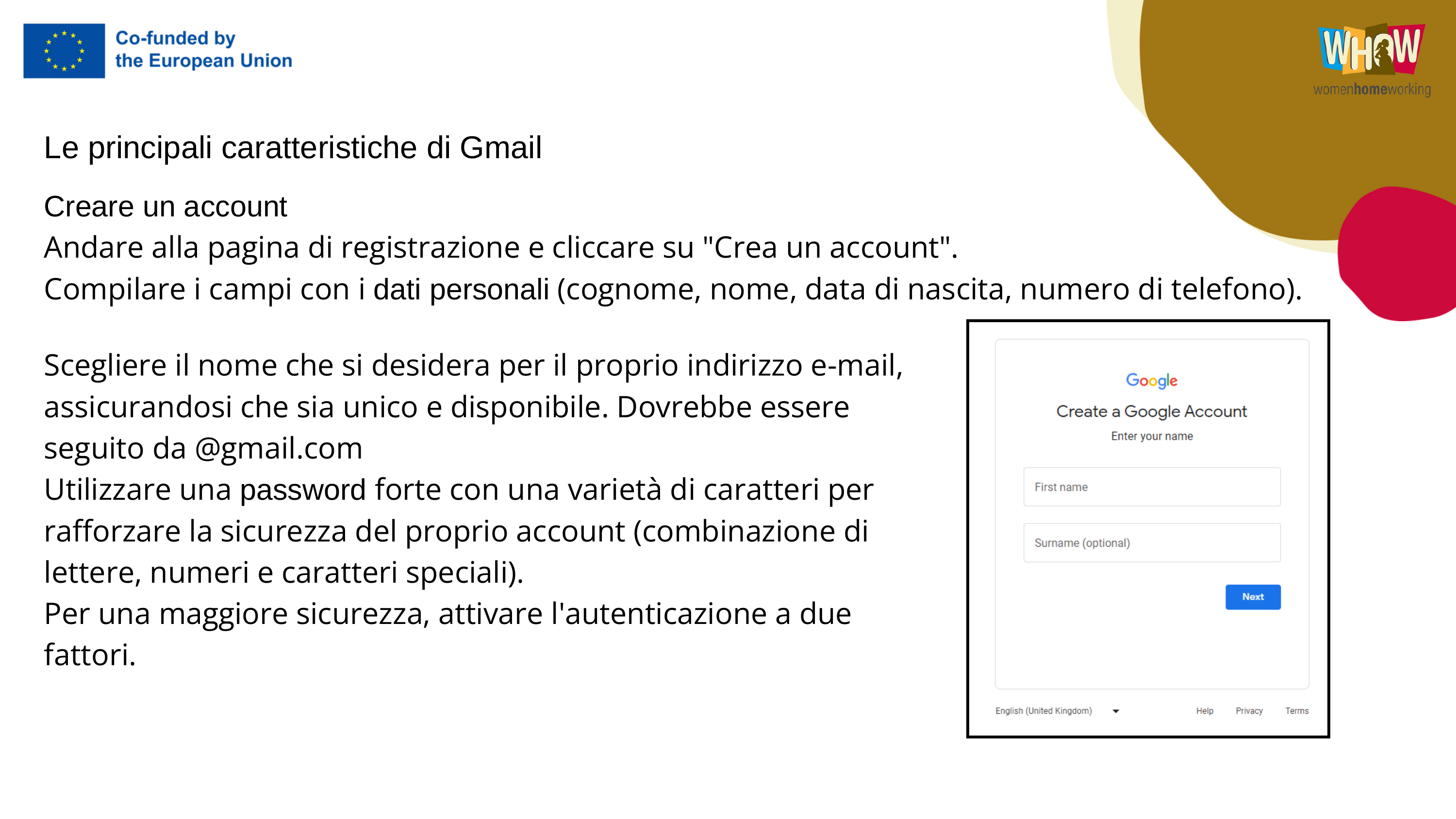

Le principali caratteristiche di Gmail
Creare un account
Andare alla pagina di registrazione e cliccare su "Crea un account".
Compilare i campi con i dati personali (cognome, nome, data di nascita, numero di telefono).

Scegliere il nome che si desidera per il proprio indirizzo e-mail, assicurandosi che sia unico e disponibile. Dovrebbe essere seguito da @gmail.com
Utilizzare una password forte con una varietà di caratteri per rafforzare la sicurezza del proprio account (combinazione di lettere, numeri e caratteri speciali).
Per una maggiore sicurezza, attivare l'autenticazione a due fattori.